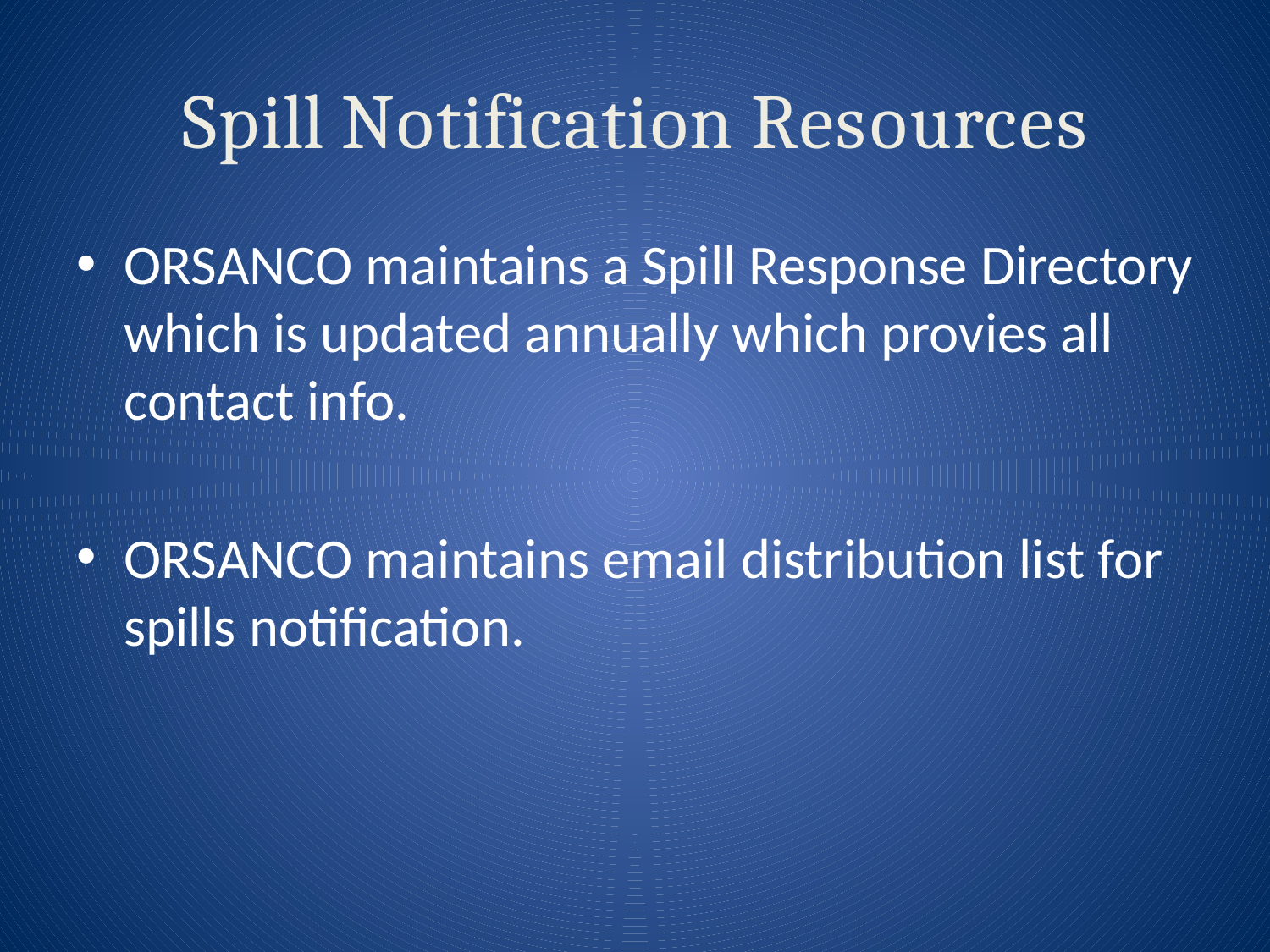

# Spill Notification Resources
ORSANCO maintains a Spill Response Directory which is updated annually which provies all contact info.

ORSANCO maintains email distribution list for spills notification.